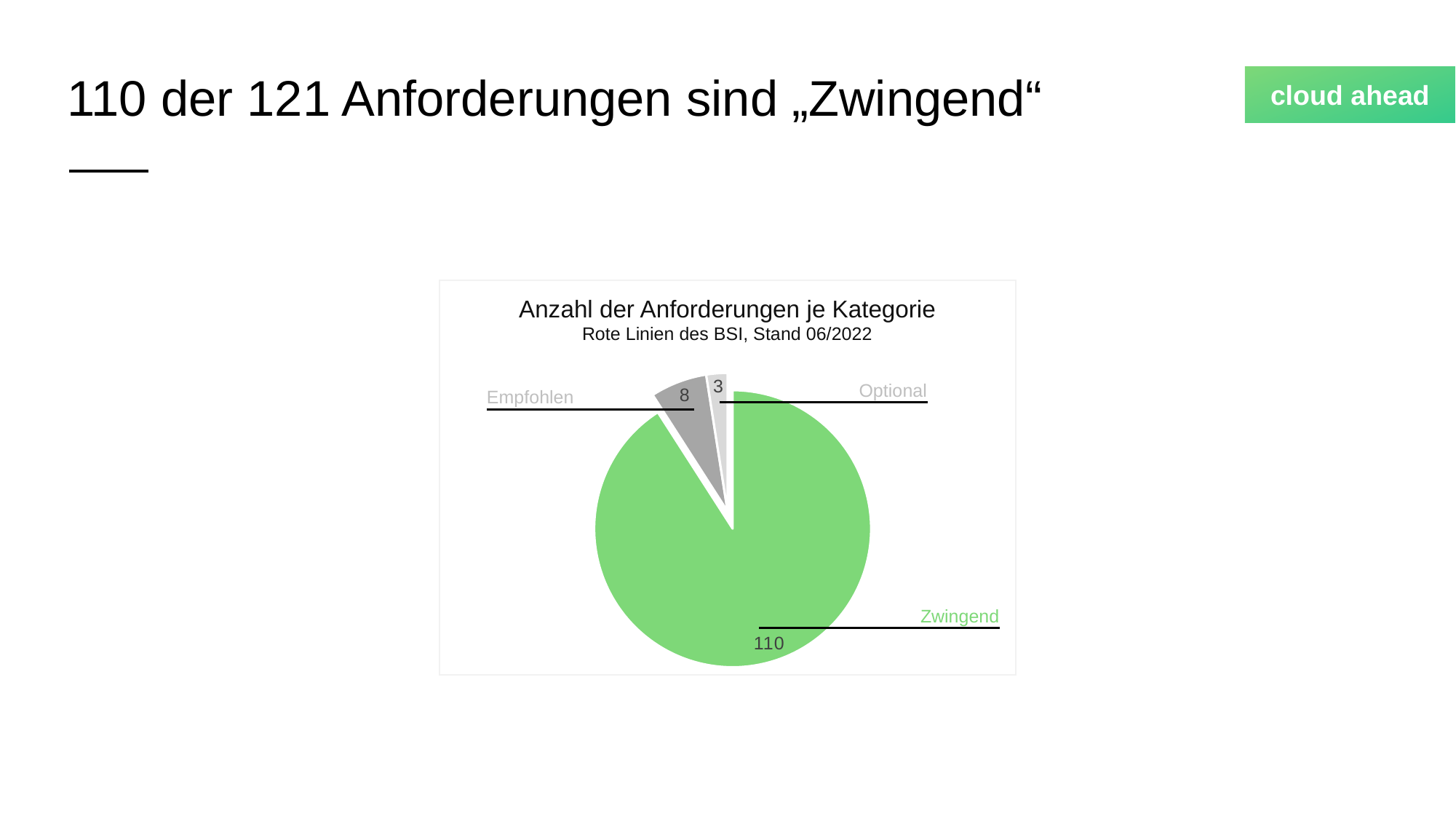

# 110 der 121 Anforderungen sind „Zwingend“
Anzahl der Anforderungen je Kategorie
Rote Linien des BSI, Stand 06/2022

### Chart

| Category |  |
|---|---|
Optional
Empfohlen
Zwingend